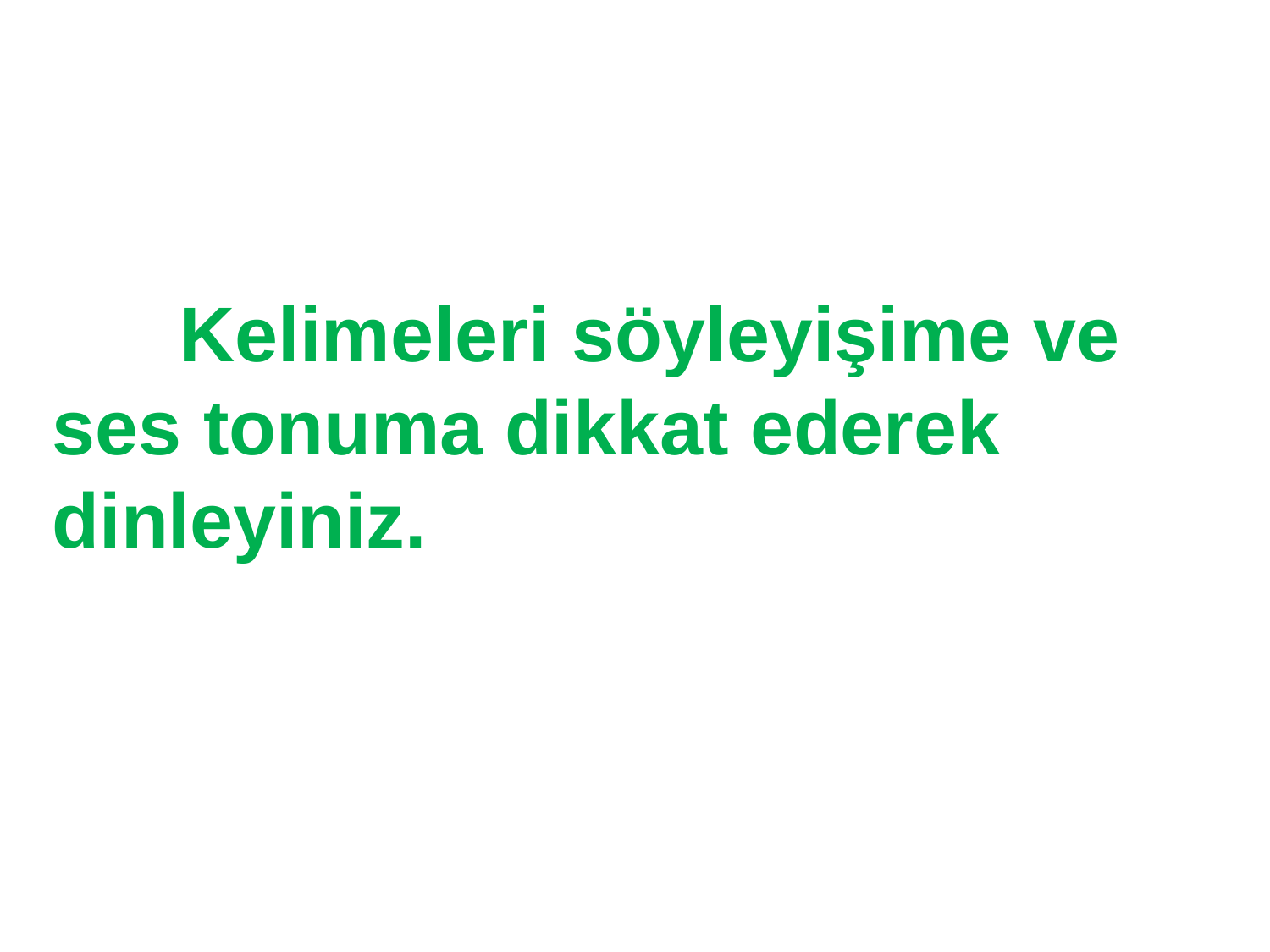

Kelimeleri söyleyişime ve ses tonuma dikkat ederek dinleyiniz.